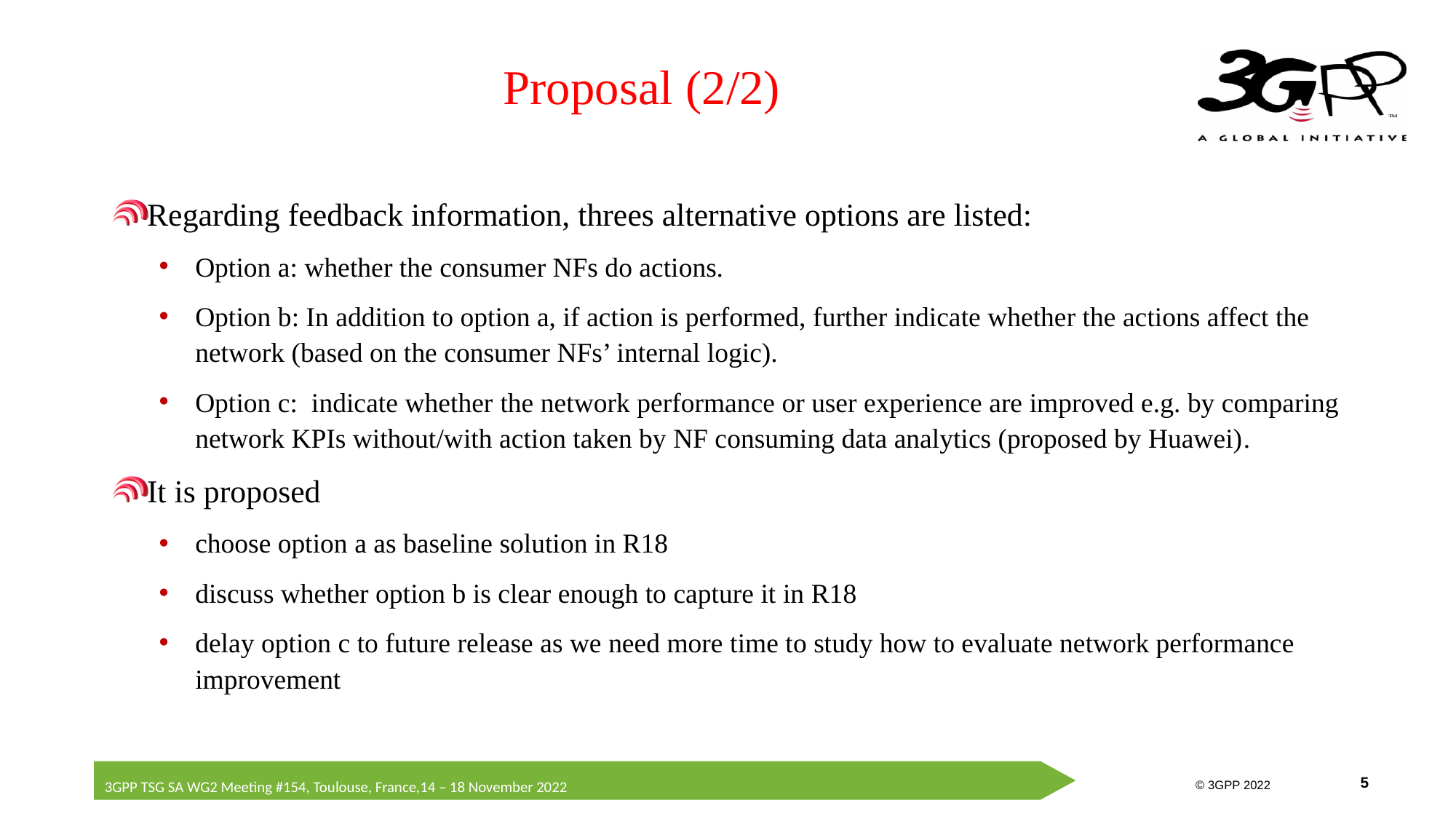

# Proposal (2/2)
Regarding feedback information, threes alternative options are listed:
Option a: whether the consumer NFs do actions.
Option b: In addition to option a, if action is performed, further indicate whether the actions affect the network (based on the consumer NFs’ internal logic).
Option c:  indicate whether the network performance or user experience are improved e.g. by comparing network KPIs without/with action taken by NF consuming data analytics (proposed by Huawei).
It is proposed
choose option a as baseline solution in R18
discuss whether option b is clear enough to capture it in R18
delay option c to future release as we need more time to study how to evaluate network performance improvement